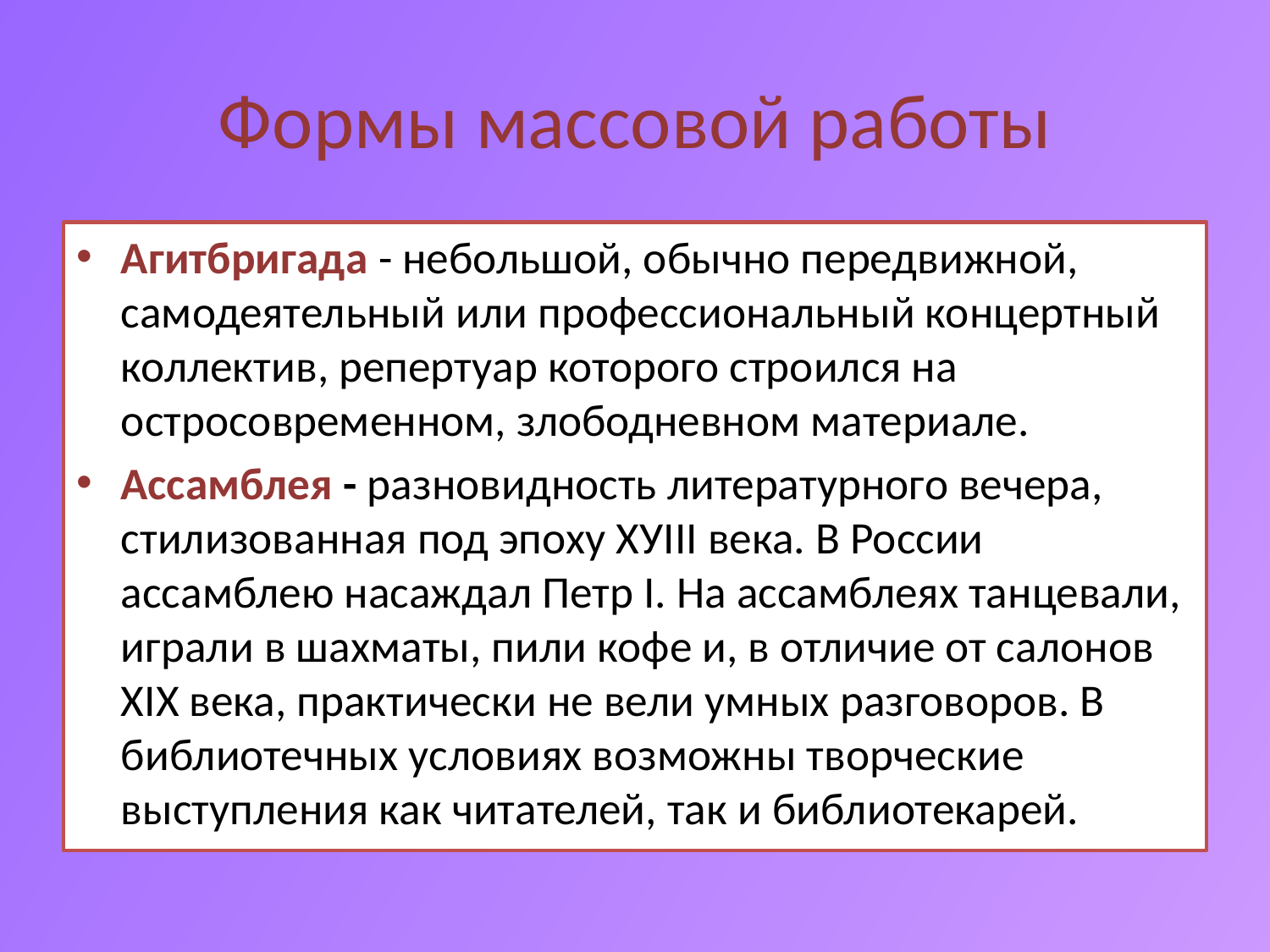

# Формы массовой работы
Агитбригада - небольшой, обычно передвижной, самодеятельный или профессиональный концертный коллектив, репертуар которого строился на остросовременном, злободневном материале.
Ассамблея - разновидность литературного вечера, стилизованная под эпоху ХУIII века. В России ассамблею насаждал Петр I. На ассамблеях танцевали, играли в шахматы, пили кофе и, в отличие от салонов ХIХ века, практически не вели умных разговоров. В библиотечных условиях возможны творческие выступления как читателей, так и библиотекарей.